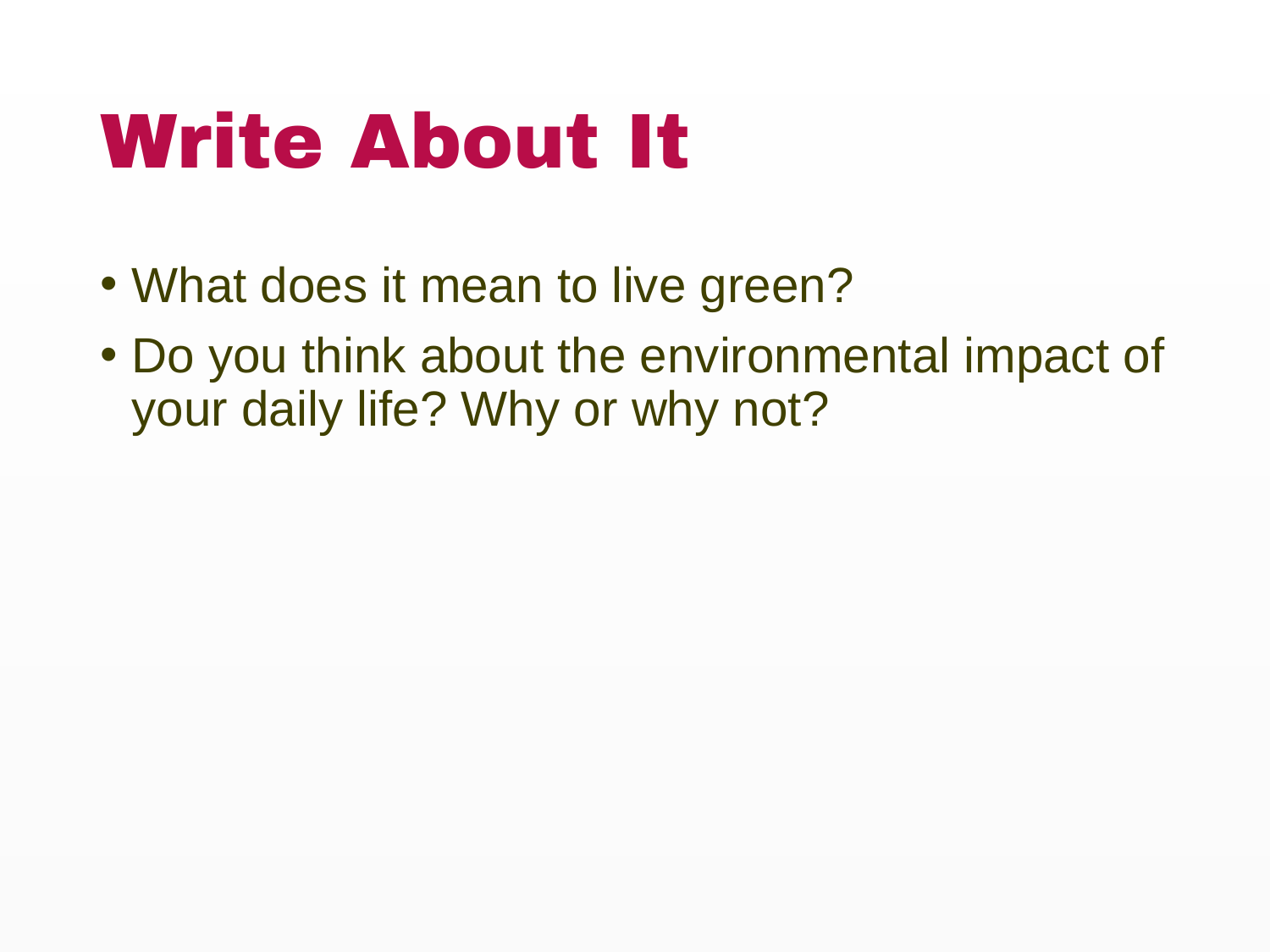

# Write About It
What does it mean to live green?
Do you think about the environmental impact of your daily life? Why or why not?